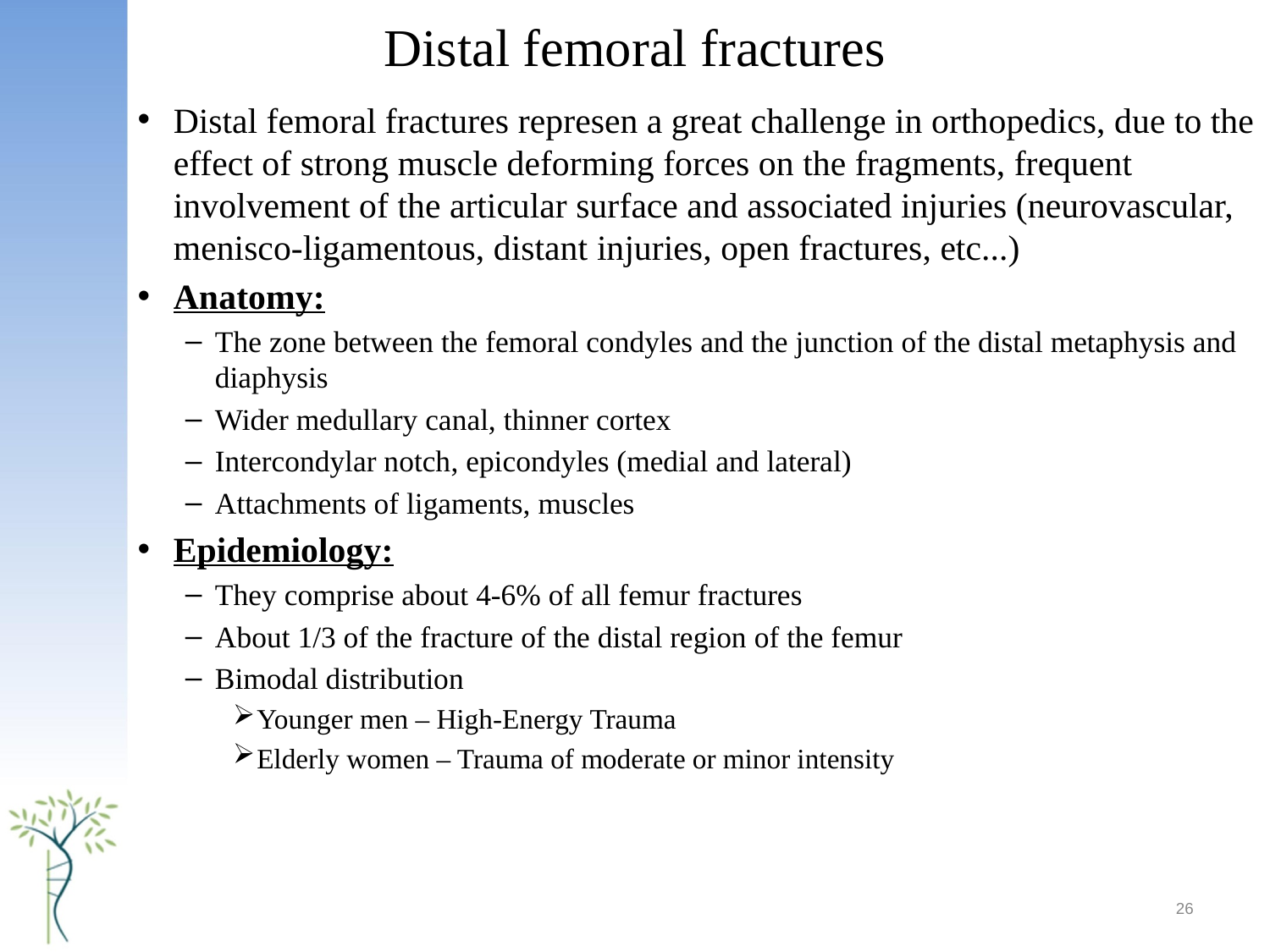

# Distal femoral fractures
Distal femoral fractures represen a great challenge in orthopedics, due to the effect of strong muscle deforming forces on the fragments, frequent involvement of the articular surface and associated injuries (neurovascular, menisco-ligamentous, distant injuries, open fractures, etc...)
Anatomy:
The zone between the femoral condyles and the junction of the distal metaphysis and diaphysis
Wider medullary canal, thinner cortex
Intercondylar notch, epicondyles (medial and lateral)
Attachments of ligaments, muscles
Epidemiology:
They comprise about 4-6% of all femur fractures
About 1/3 of the fracture of the distal region of the femur
Bimodal distribution
Younger men – High-Energy Trauma
Elderly women – Trauma of moderate or minor intensity
26